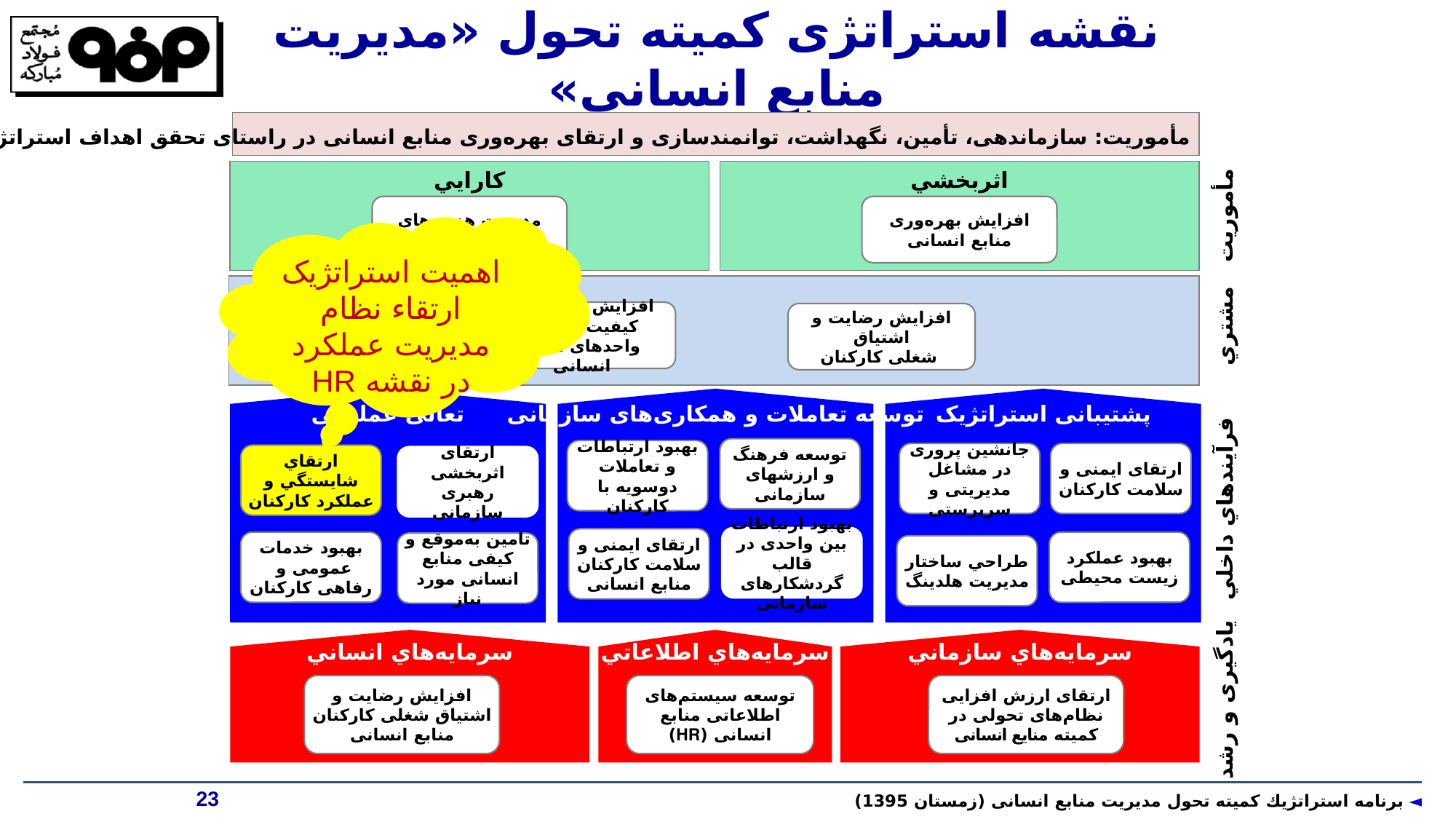

# نقشه استراتژی کمیته تحول «مدیریت منابع انسانی»
مأموریت: سازماندهی، تأمین، نگهداشت، توانمندسازی و ارتقای بهره‌وری منابع انسانی در راستای تحقق اهداف استراتژیک شرکت
كارايي
اثربخشي
مدیریت هزینه‌های منابع انسانی
افزایش بهره‌وری منابع انسانی
مأموريت
اهمیت استراتژیک ارتقاء نظام مدیریت عملکرد در نقشه HR

افزایش رضایت از کیفیت خدمات واحدهای منابع انسانی
افزایش رضایت و اشتیاق
 شغلی کارکنان
مشتري

تعالی عملياتی
توسعه تعاملات و همکاری‌های سازمانی
پشتیبانی استراتژیک
توسعه فرهنگ و ارزشهای سازمانی
بهبود ارتباطات و تعاملات دوسويه با کارکنان
جانشین پروری در مشاغل مدیریتی و سرپرستی
ارتقای ایمنی و سلامت کارکنان
ارتقاي شايستگي و عملکرد کارکنان
ارتقای اثربخشی رهبری سازمانی
فرآيندهاي داخلي

بهبود ارتباطات بین واحدی در قالب گردشکارهای سازمانی
ارتقای ایمنی و سلامت کارکنان منابع انسانی
بهبود خدمات عمومی و  رفاهی کارکنان
بهبود عملکرد زیست محیطی
تامین به‌موقع و کیفی منابع انسانی مورد نیاز
طراحي ساختار مديريت هلدينگ

سرمايه‌هاي انساني
سرمايه‌هاي اطلاعاتي
سرمايه‌هاي سازماني
افزایش رضایت و اشتیاق شغلی کارکنان منابع انسانی
توسعه سیستم‌های اطلاعاتی منابع انسانی (HR)
ارتقای ارزش افزایی نظام‌های تحولی در کمیته منایع انسانی
یادگیری و رشد